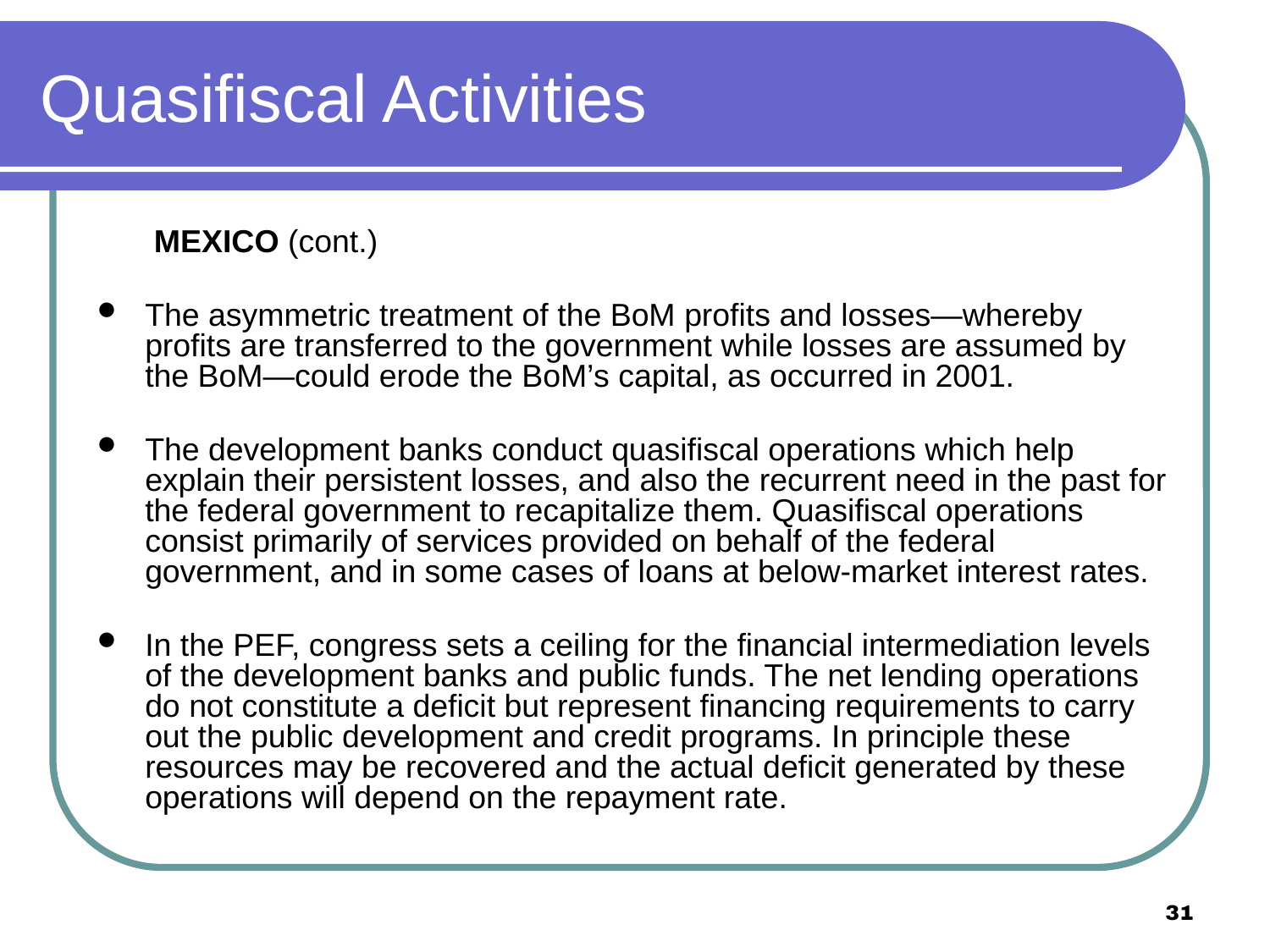

# Quasifiscal Activities
	 MEXICO (cont.)

The asymmetric treatment of the BoM profits and losses—whereby profits are transferred to the government while losses are assumed by the BoM—could erode the BoM’s capital, as occurred in 2001.

The development banks conduct quasifiscal operations which help explain their persistent losses, and also the recurrent need in the past for the federal government to recapitalize them. Quasifiscal operations consist primarily of services provided on behalf of the federal government, and in some cases of loans at below-market interest rates.

In the PEF, congress sets a ceiling for the financial intermediation levels of the development banks and public funds. The net lending operations do not constitute a deficit but represent financing requirements to carry out the public development and credit programs. In principle these resources may be recovered and the actual deficit generated by these operations will depend on the repayment rate.
31